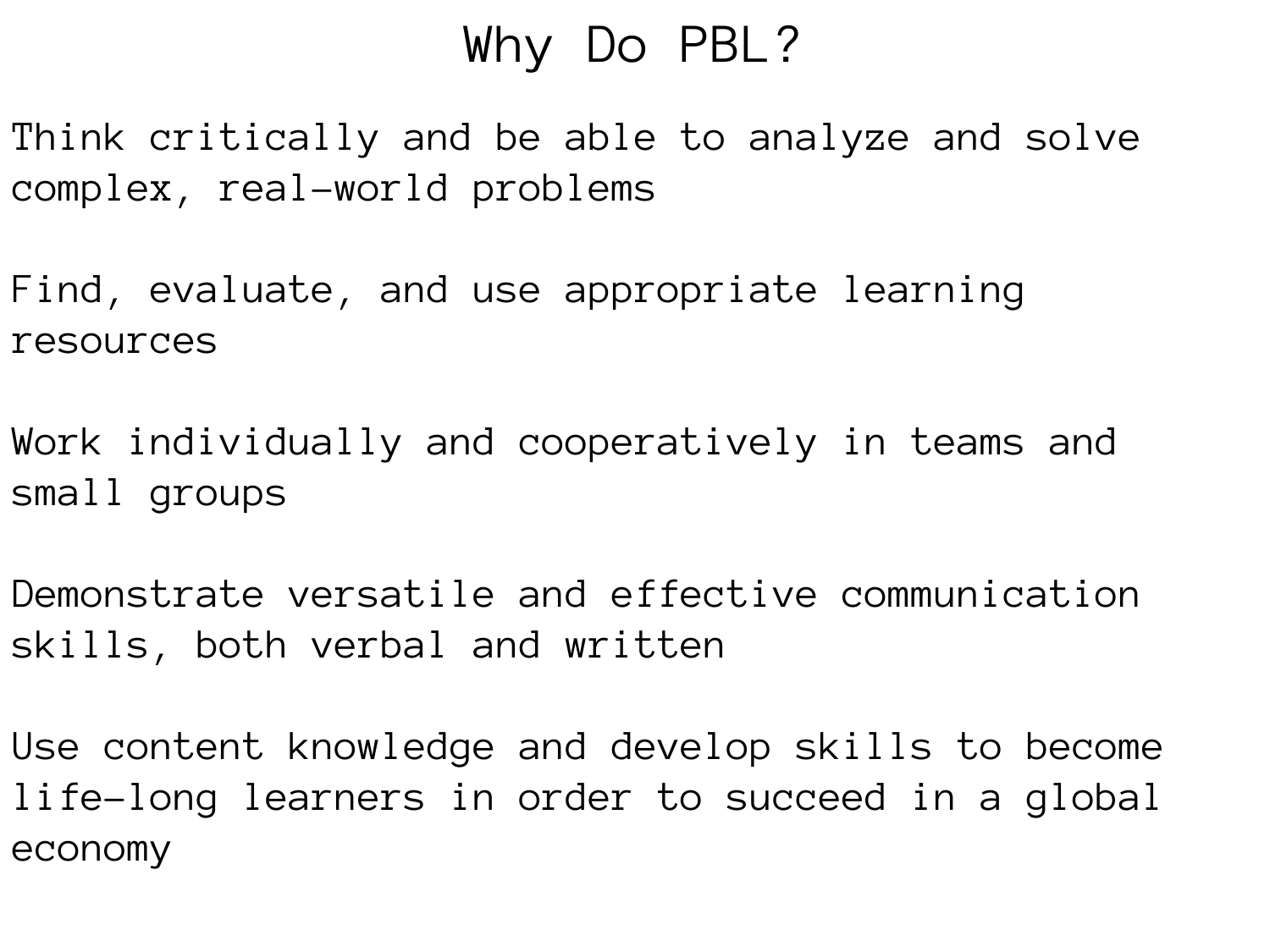

Why Do PBL?
Think critically and be able to analyze and solve complex, real-world problems

Find, evaluate, and use appropriate learning resources

Work individually and cooperatively in teams and small groups

Demonstrate versatile and effective communication skills, both verbal and written

Use content knowledge and develop skills to become life-long learners in order to succeed in a global economy